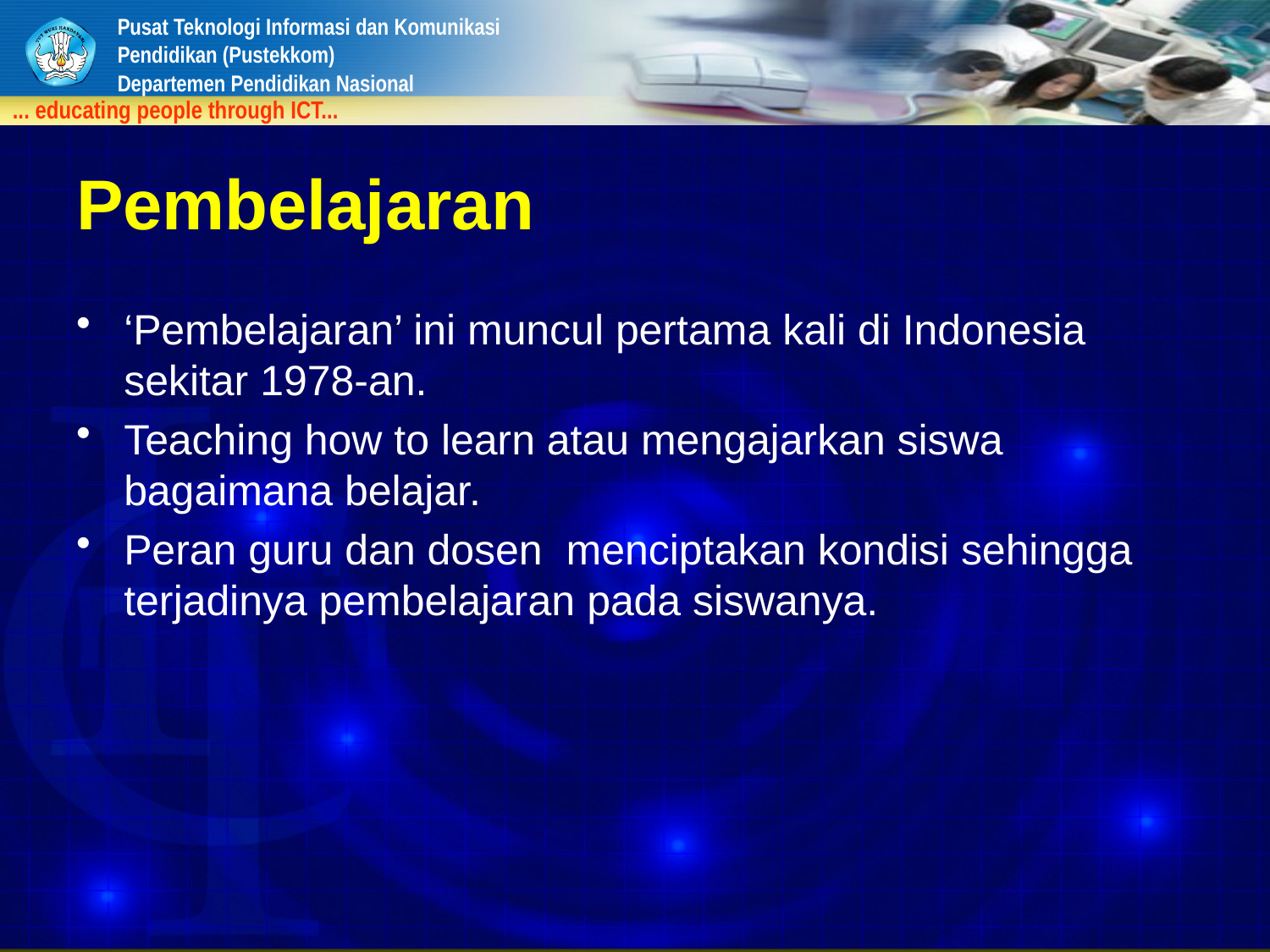

# Pembelajaran
‘Pembelajaran’ ini muncul pertama kali di Indonesia sekitar 1978-an.
Teaching how to learn atau mengajarkan siswa bagaimana belajar.
Peran guru dan dosen  menciptakan kondisi sehingga terjadinya pembelajaran pada siswanya.